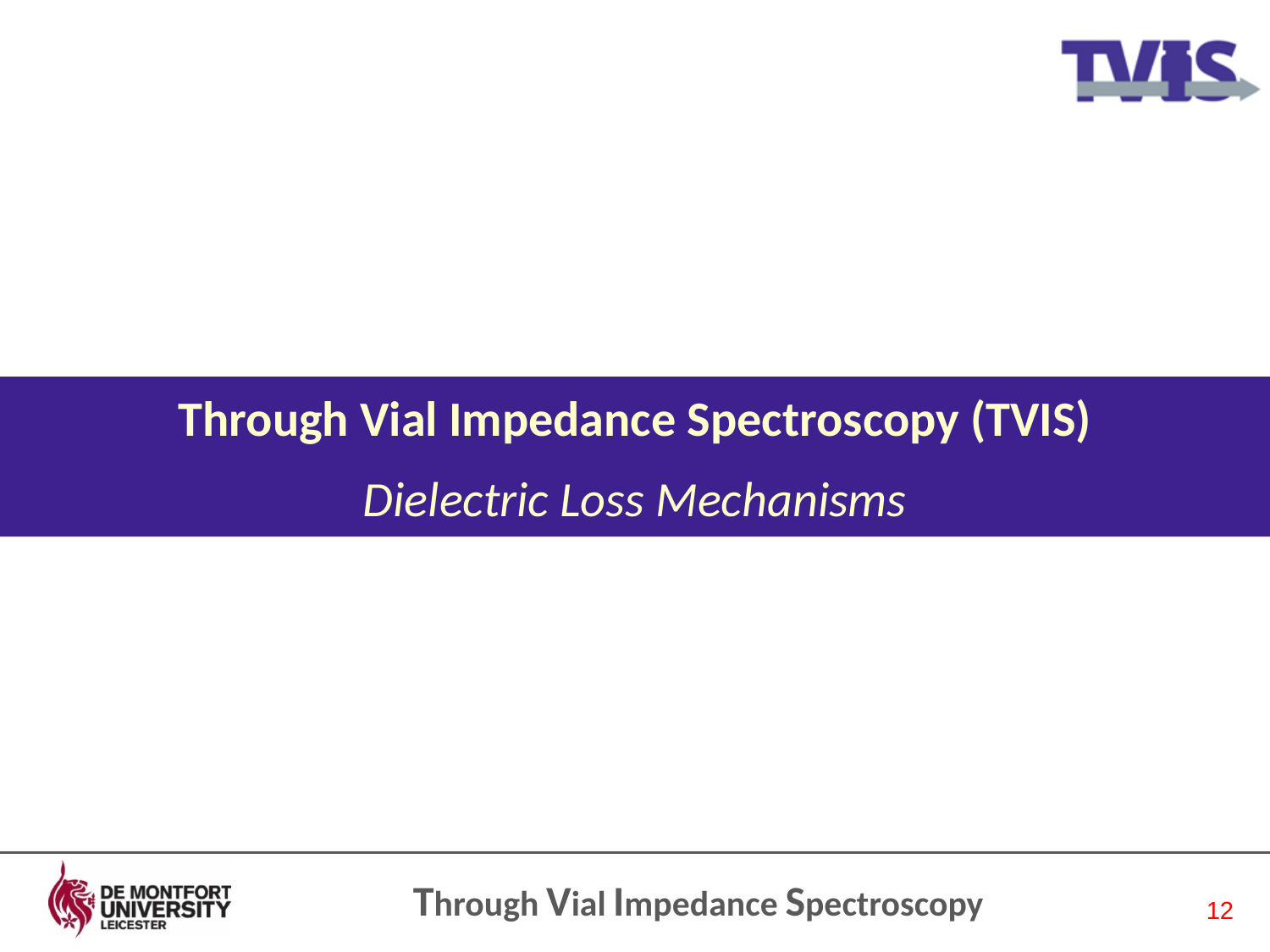

Through Vial Impedance Spectroscopy (TVIS)
Dielectric Loss Mechanisms